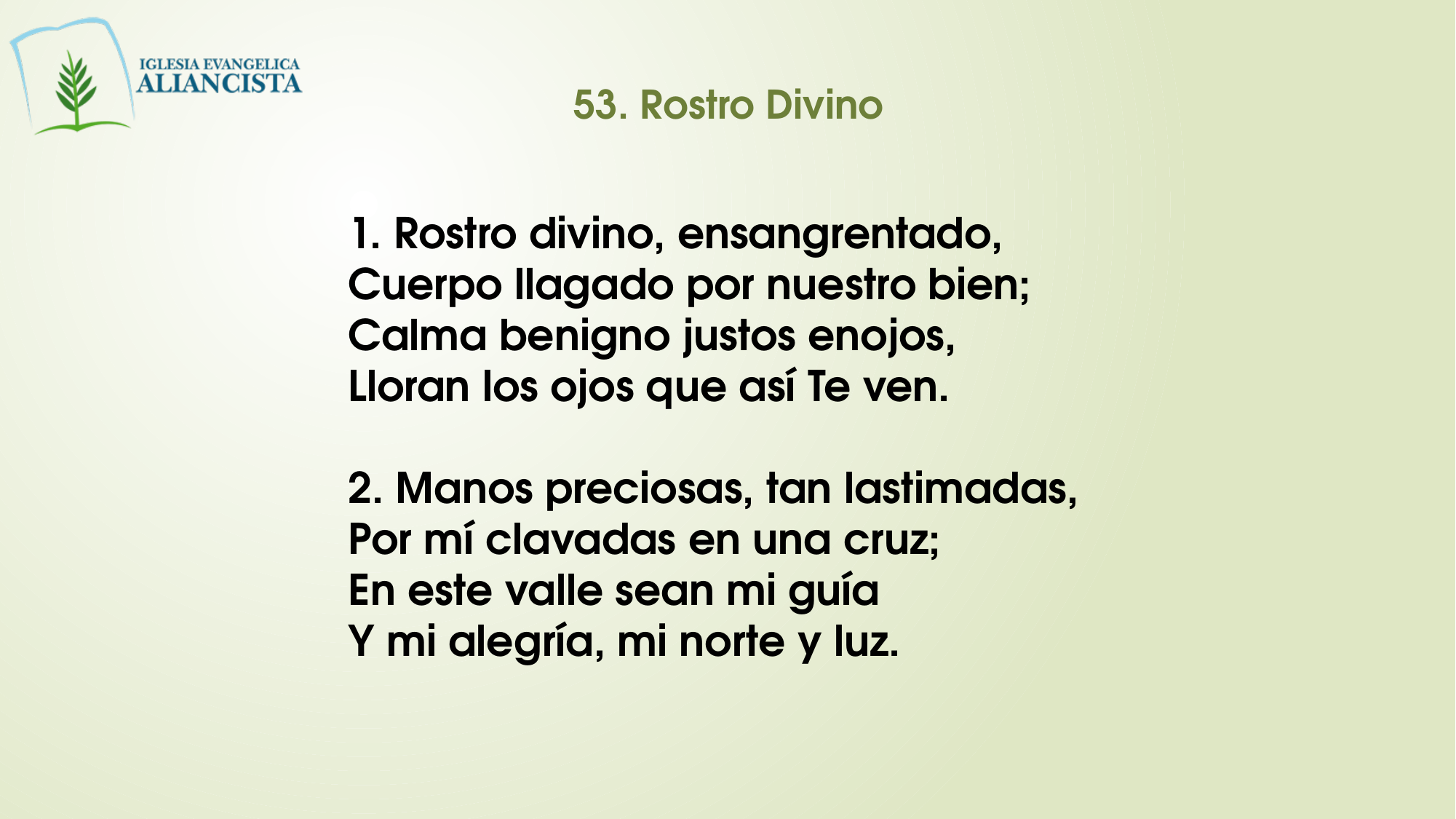

53. Rostro Divino
1. Rostro divino, ensangrentado,
Cuerpo llagado por nuestro bien;
Calma benigno justos enojos,
Lloran los ojos que así Te ven.

2. Manos preciosas, tan lastimadas,
Por mí clavadas en una cruz;
En este valle sean mi guía
Y mi alegría, mi norte y luz.